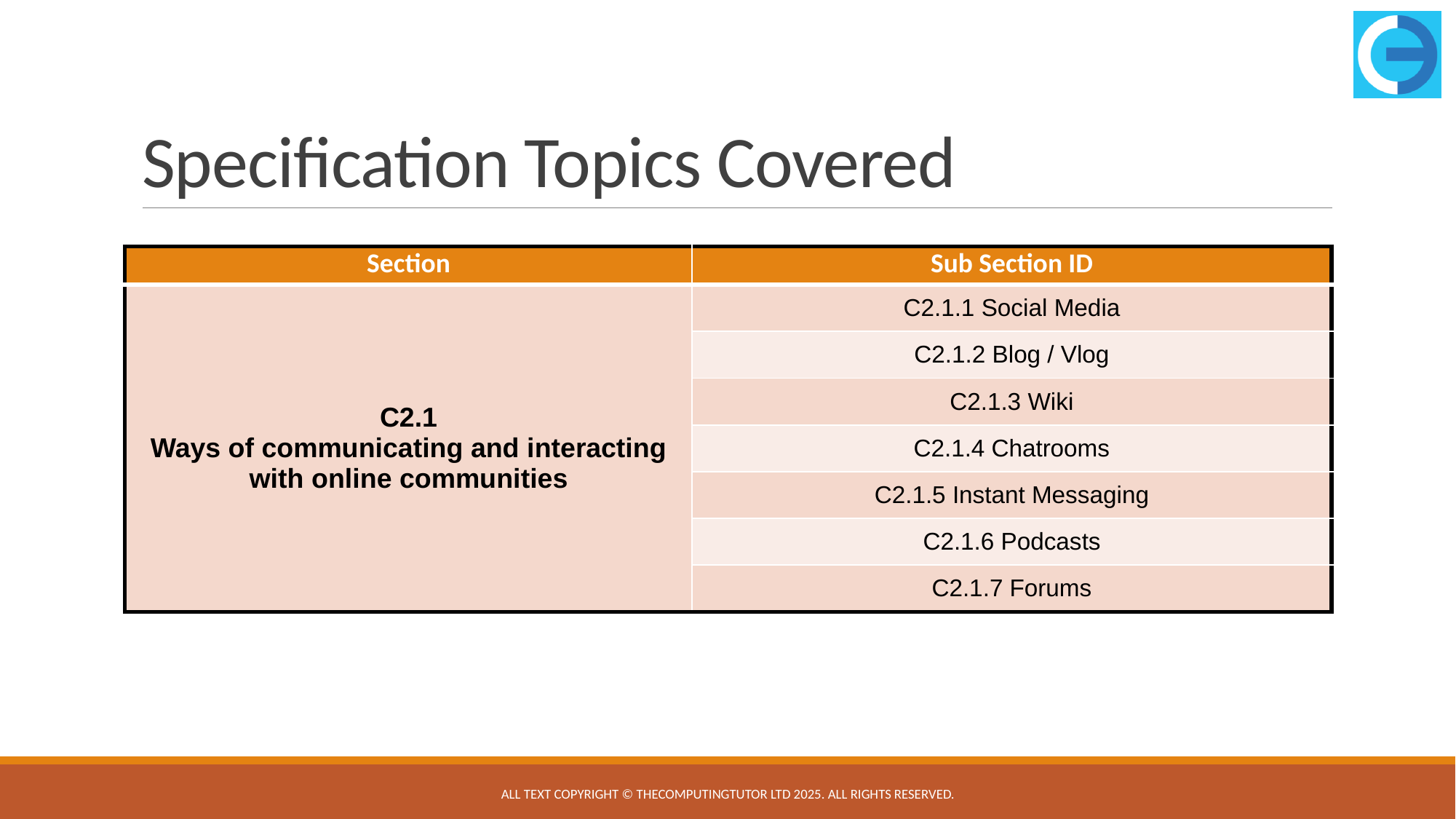

# Specification Topics Covered
| Section | Sub Section ID |
| --- | --- |
| C2.1 Ways of communicating and interacting with online communities | C2.1.1 Social Media |
|  | C2.1.2 Blog / Vlog |
|  | C2.1.3 Wiki |
|  | C2.1.4 Chatrooms |
|  | C2.1.5 Instant Messaging |
|  | C2.1.6 Podcasts |
|  | C2.1.7 Forums |
All text copyright © TheComputingTutor Ltd 2025. All rights Reserved.